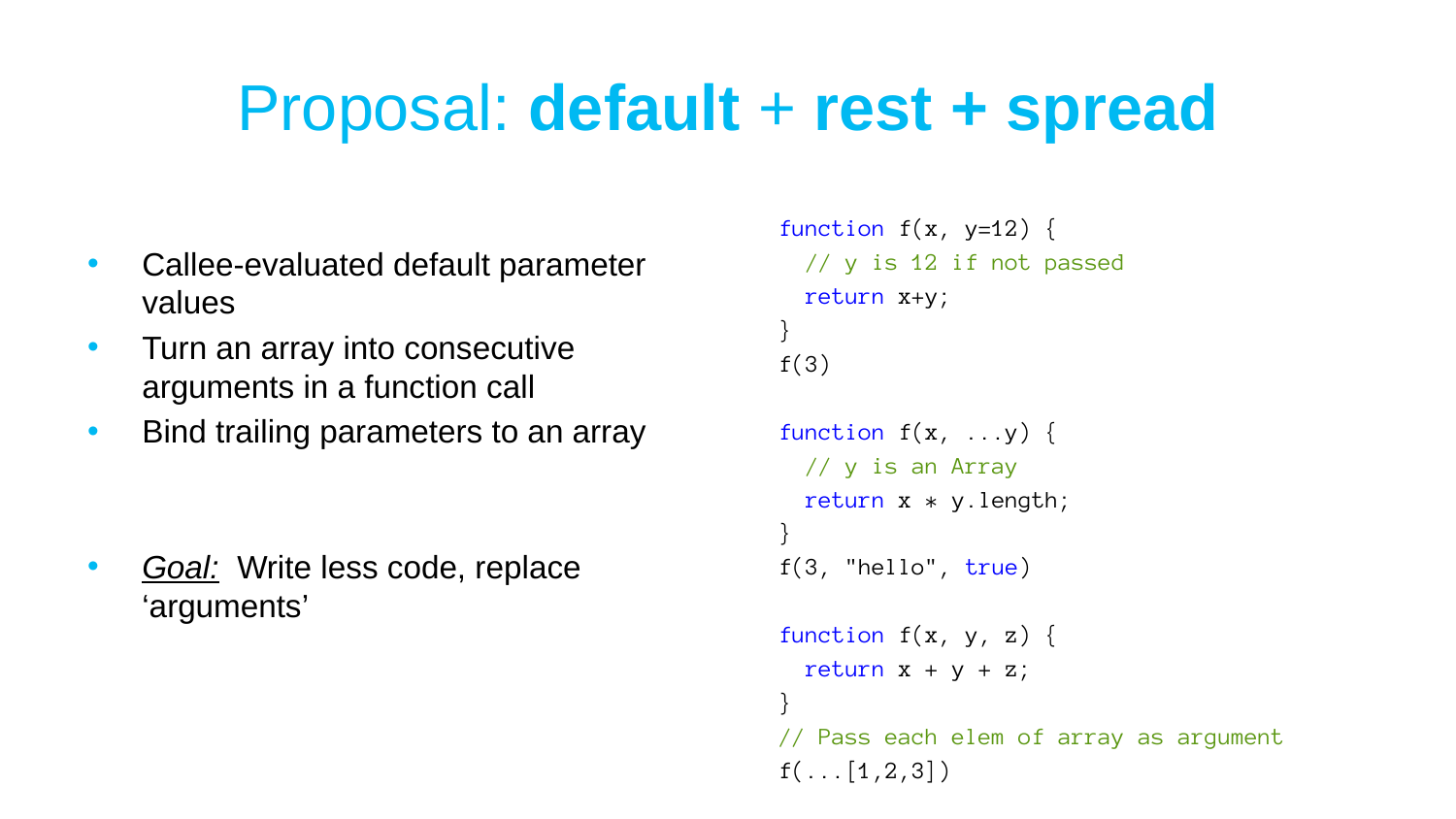

# Proposal: default + rest + spread

function f(x, y=12) {
  // y is 12 if not passed
  return x+y;
}
f(3)

function f(x, ...y) {
  // y is an Array
  return x * y.length;
}
f(3, "hello", true)

function f(x, y, z) {
  return x + y + z;
}
// Pass each elem of array as argument
f(...[1,2,3])

Callee-evaluated default parameter values
Turn an array into consecutive arguments in a function call
Bind trailing parameters to an array

Goal:  Write less code, replace ‘arguments’